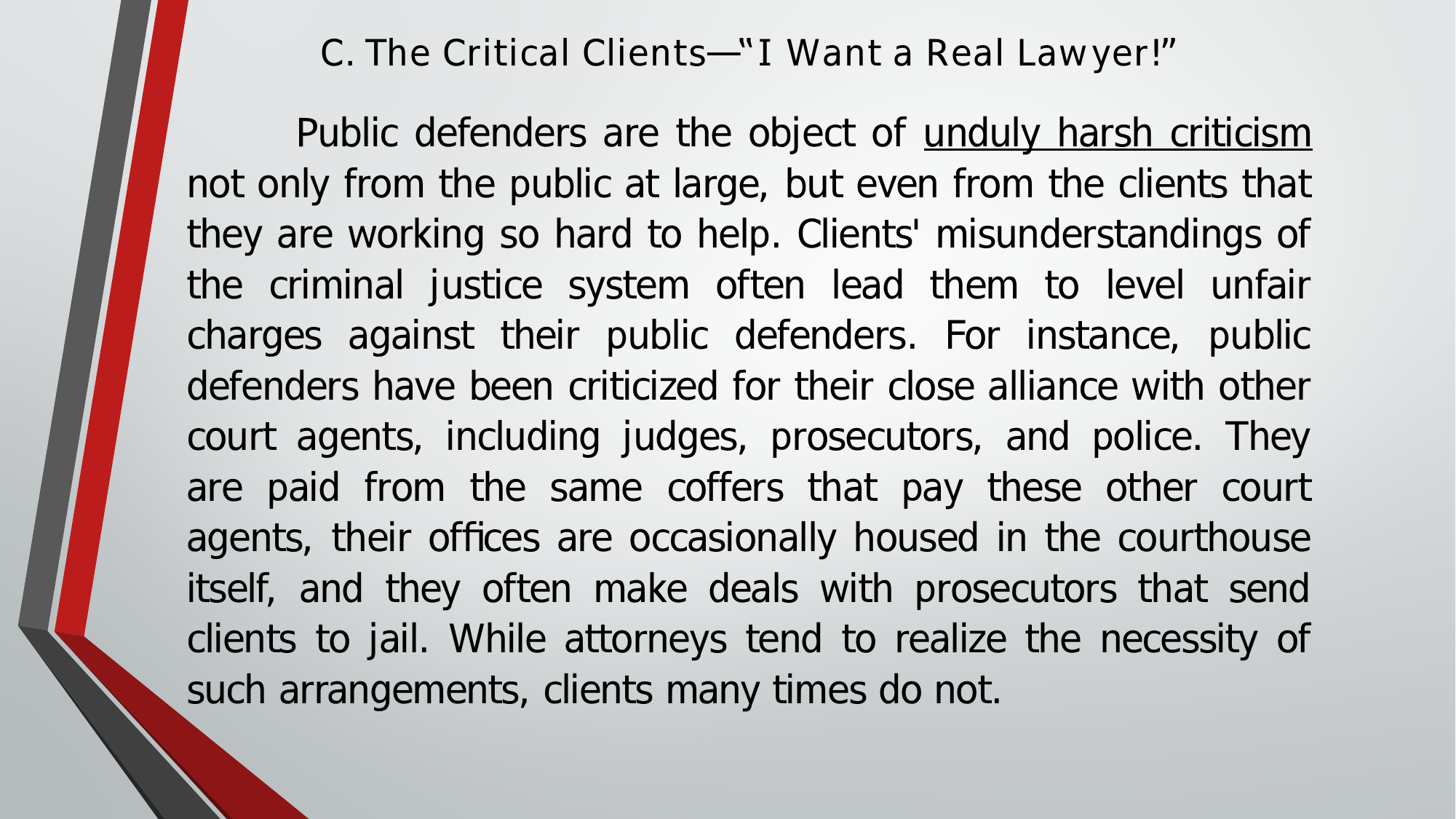

C. The Critical Clients—“I Want a Real Lawyer!”

	Public defenders are the object of unduly harsh criticism not only from the public at large, but even from the clients that they are working so hard to help. Clients' misunderstandings of the criminal justice system often lead them to level unfair charges against their public defenders. For instance, public defenders have been criticized for their close alliance with other court agents, including judges, prosecutors, and police. They are paid from the same coffers that pay these other court agents, their offices are occasionally housed in the courthouse itself, and they often make deals with prosecutors that send clients to jail. While attorneys tend to realize the necessity of such arrangements, clients many times do not.